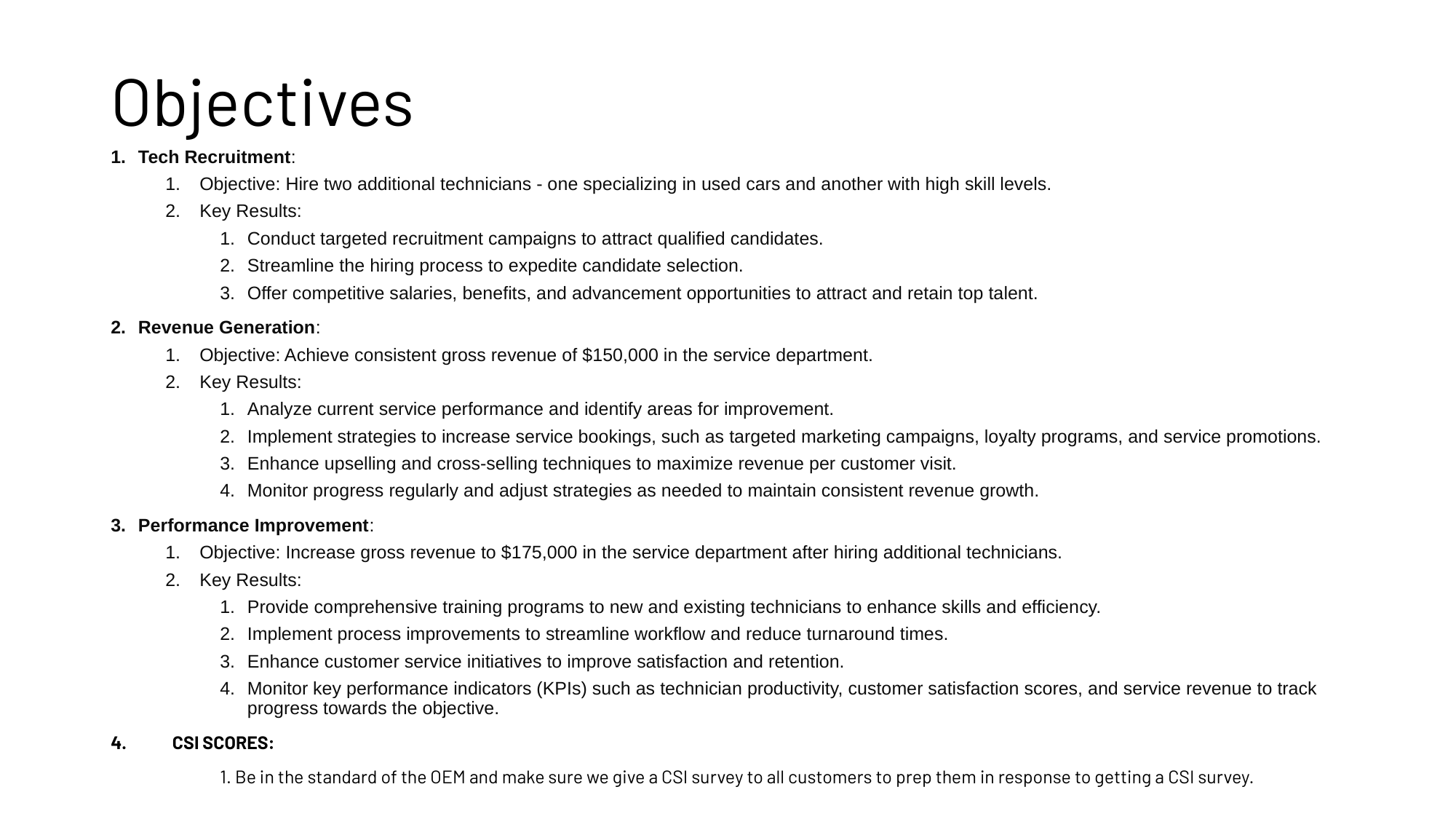

# Objectives
Tech Recruitment:
Objective: Hire two additional technicians - one specializing in used cars and another with high skill levels.
Key Results:
Conduct targeted recruitment campaigns to attract qualified candidates.
Streamline the hiring process to expedite candidate selection.
Offer competitive salaries, benefits, and advancement opportunities to attract and retain top talent.
Revenue Generation:
Objective: Achieve consistent gross revenue of $150,000 in the service department.
Key Results:
Analyze current service performance and identify areas for improvement.
Implement strategies to increase service bookings, such as targeted marketing campaigns, loyalty programs, and service promotions.
Enhance upselling and cross-selling techniques to maximize revenue per customer visit.
Monitor progress regularly and adjust strategies as needed to maintain consistent revenue growth.
Performance Improvement:
Objective: Increase gross revenue to $175,000 in the service department after hiring additional technicians.
Key Results:
Provide comprehensive training programs to new and existing technicians to enhance skills and efficiency.
Implement process improvements to streamline workflow and reduce turnaround times.
Enhance customer service initiatives to improve satisfaction and retention.
Monitor key performance indicators (KPIs) such as technician productivity, customer satisfaction scores, and service revenue to track progress towards the objective.
CSI SCORES:
	1. Be in the standard of the OEM and make sure we give a CSI survey to all customers to prep them in response to getting a CSI survey.